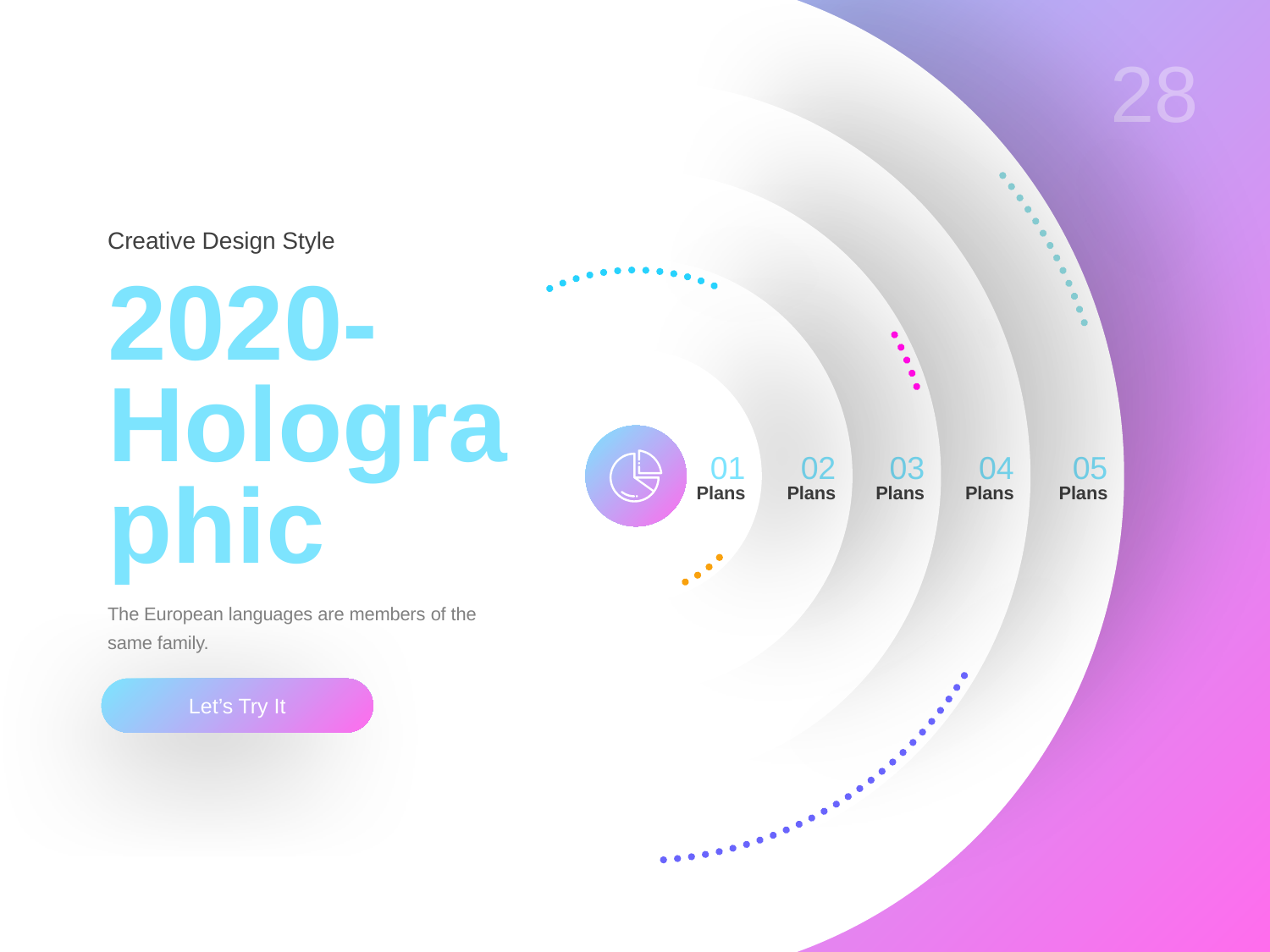

Creative Design Style

2020-
Holographic

01
Plans
02
Plans
03
Plans
04
Plans
05
Plans
The European languages are members of the same family.
Let’s Try It